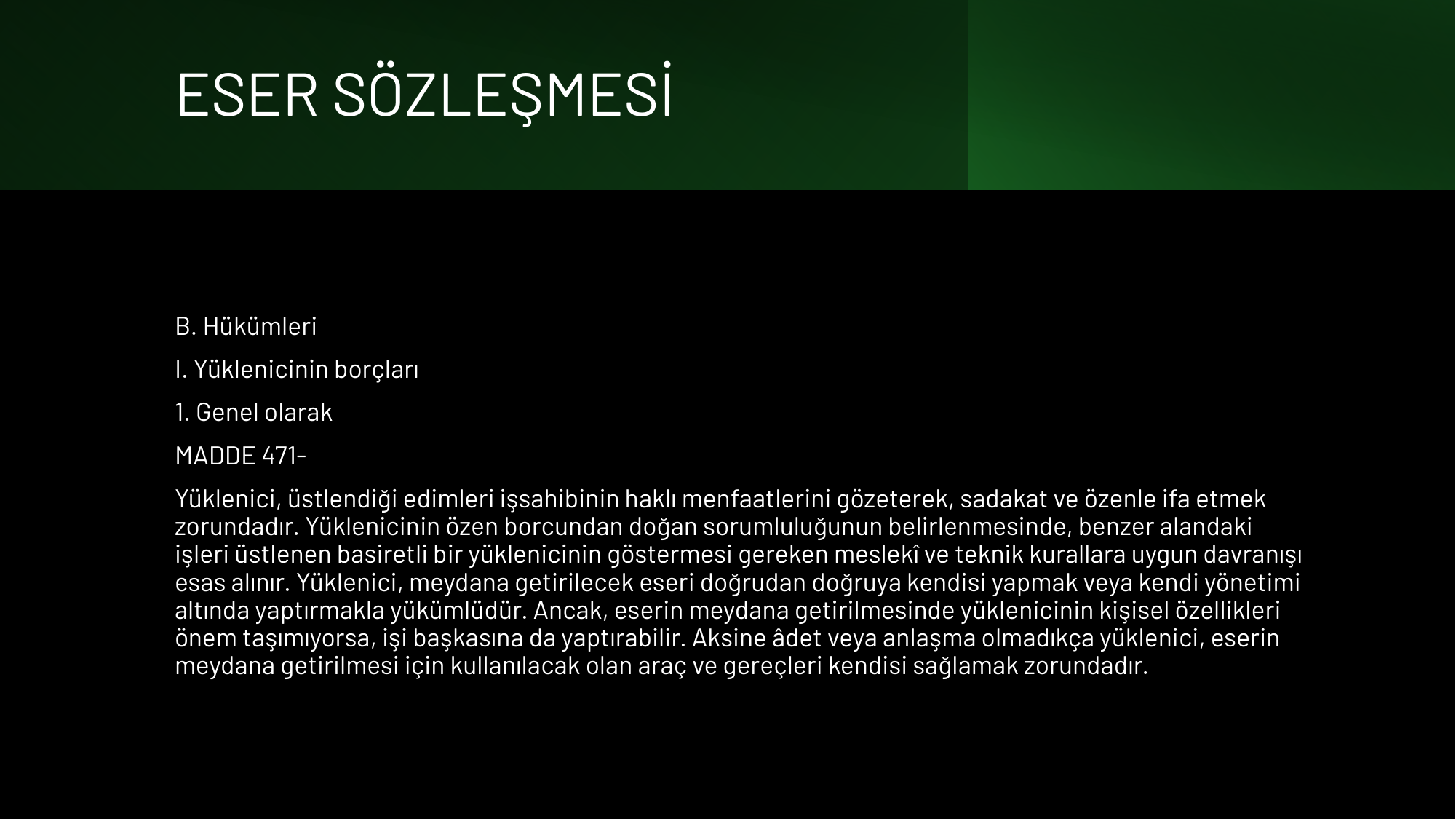

# ESER SÖZLEŞMESİ

B. Hükümleri
I. Yüklenicinin borçları
1. Genel olarak
MADDE 471-
Yüklenici, üstlendiği edimleri işsahibinin haklı menfaatlerini gözeterek, sadakat ve özenle ifa etmek zorundadır. Yüklenicinin özen borcundan doğan sorumluluğunun belirlenmesinde, benzer alandaki işleri üstlenen basiretli bir yüklenicinin göstermesi gereken meslekî ve teknik kurallara uygun davranışı esas alınır. Yüklenici, meydana getirilecek eseri doğrudan doğruya kendisi yapmak veya kendi yönetimi altında yaptırmakla yükümlüdür. Ancak, eserin meydana getirilmesinde yüklenicinin kişisel özellikleri önem taşımıyorsa, işi başkasına da yaptırabilir. Aksine âdet veya anlaşma olmadıkça yüklenici, eserin meydana getirilmesi için kullanılacak olan araç ve gereçleri kendisi sağlamak zorundadır.